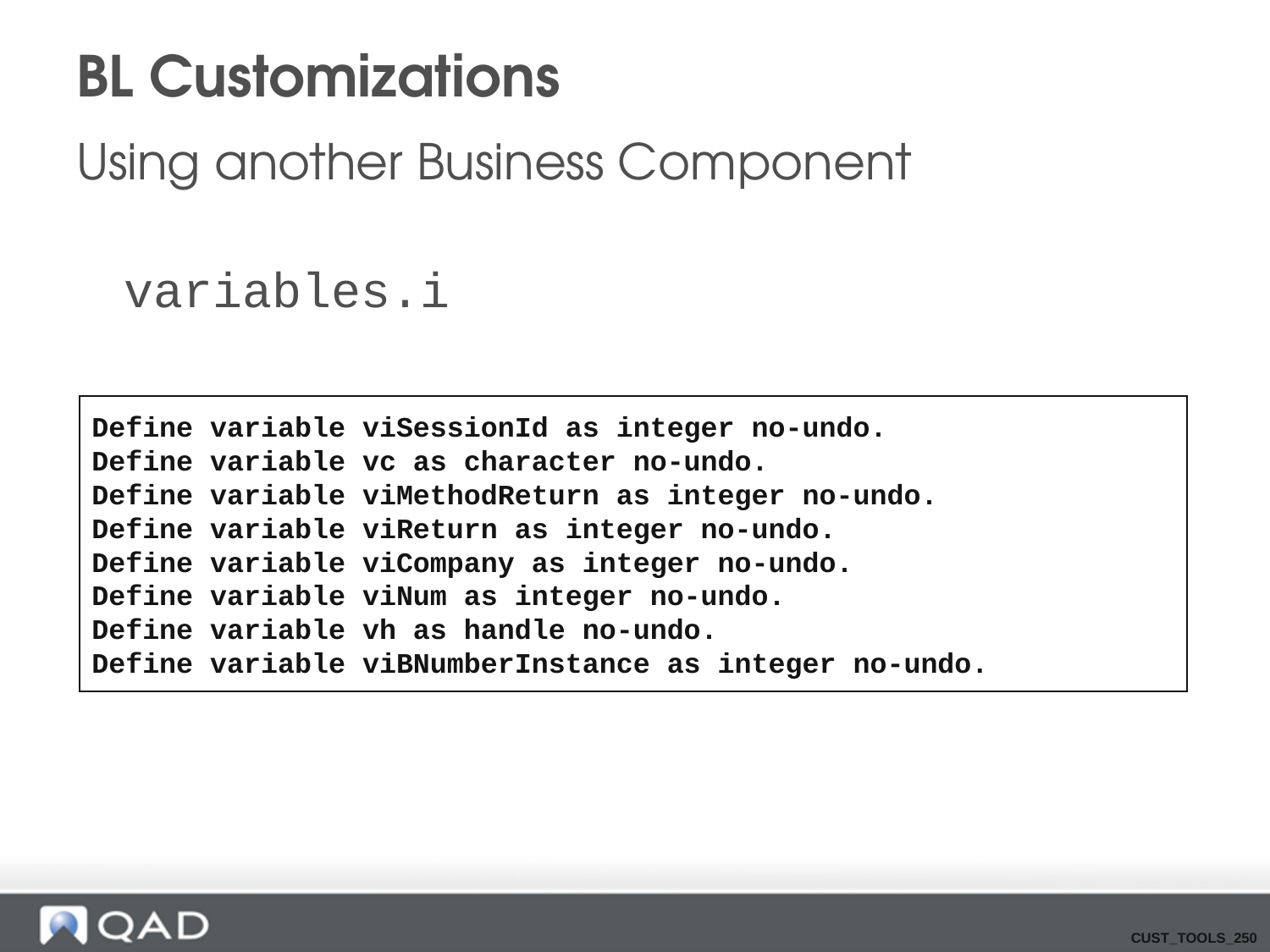

# BL Customizations
Using another Business Component
variables.i
Define variable viSessionId as integer no-undo.
Define variable vc as character no-undo.
Define variable viMethodReturn as integer no-undo.
Define variable viReturn as integer no-undo.
Define variable viCompany as integer no-undo.
Define variable viNum as integer no-undo.
Define variable vh as handle no-undo.
Define variable viBNumberInstance as integer no-undo.
CUST_TOOLS_250